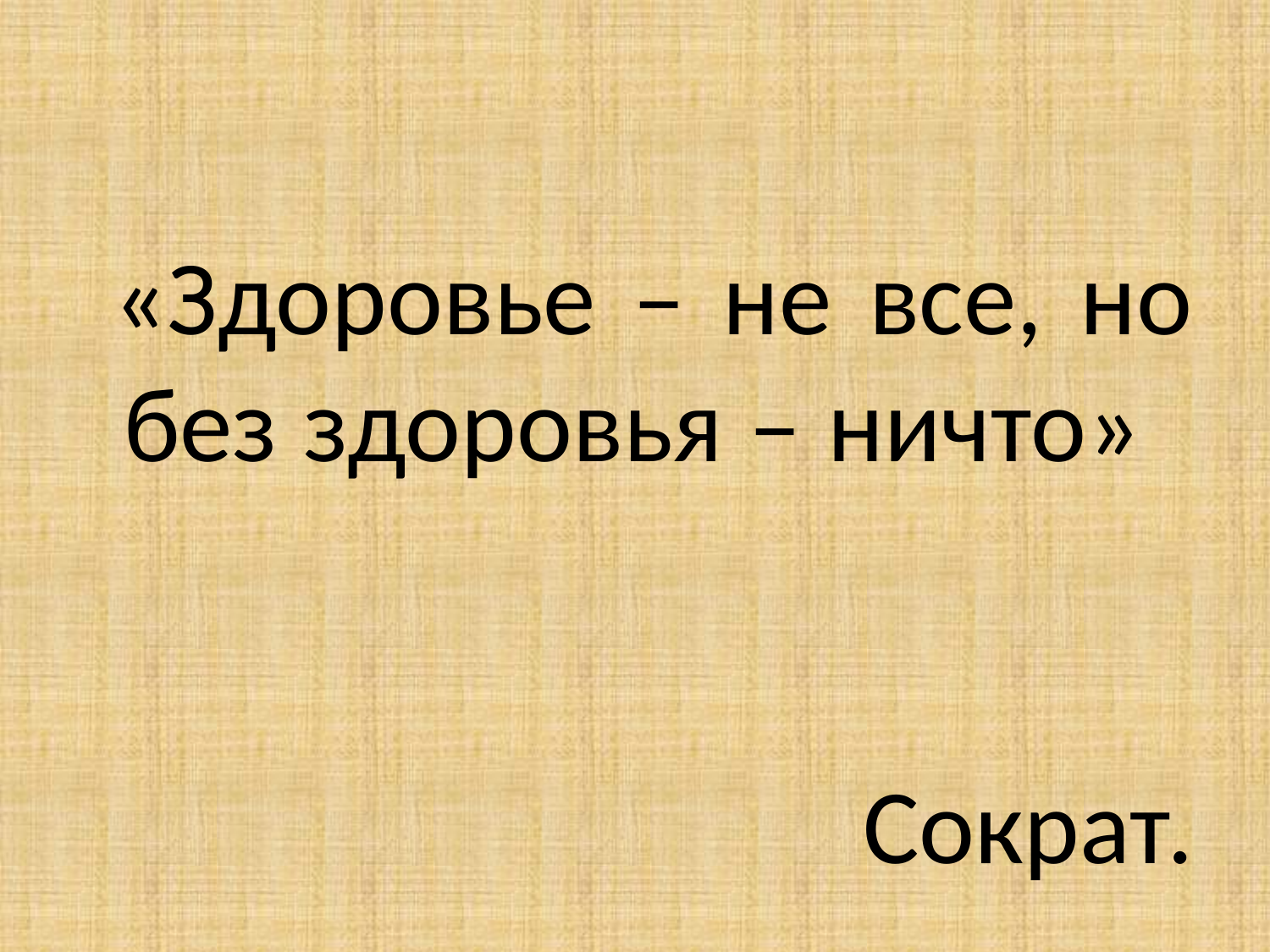

«Здоровье – не все, но без здоровья – ничто»
Сократ.